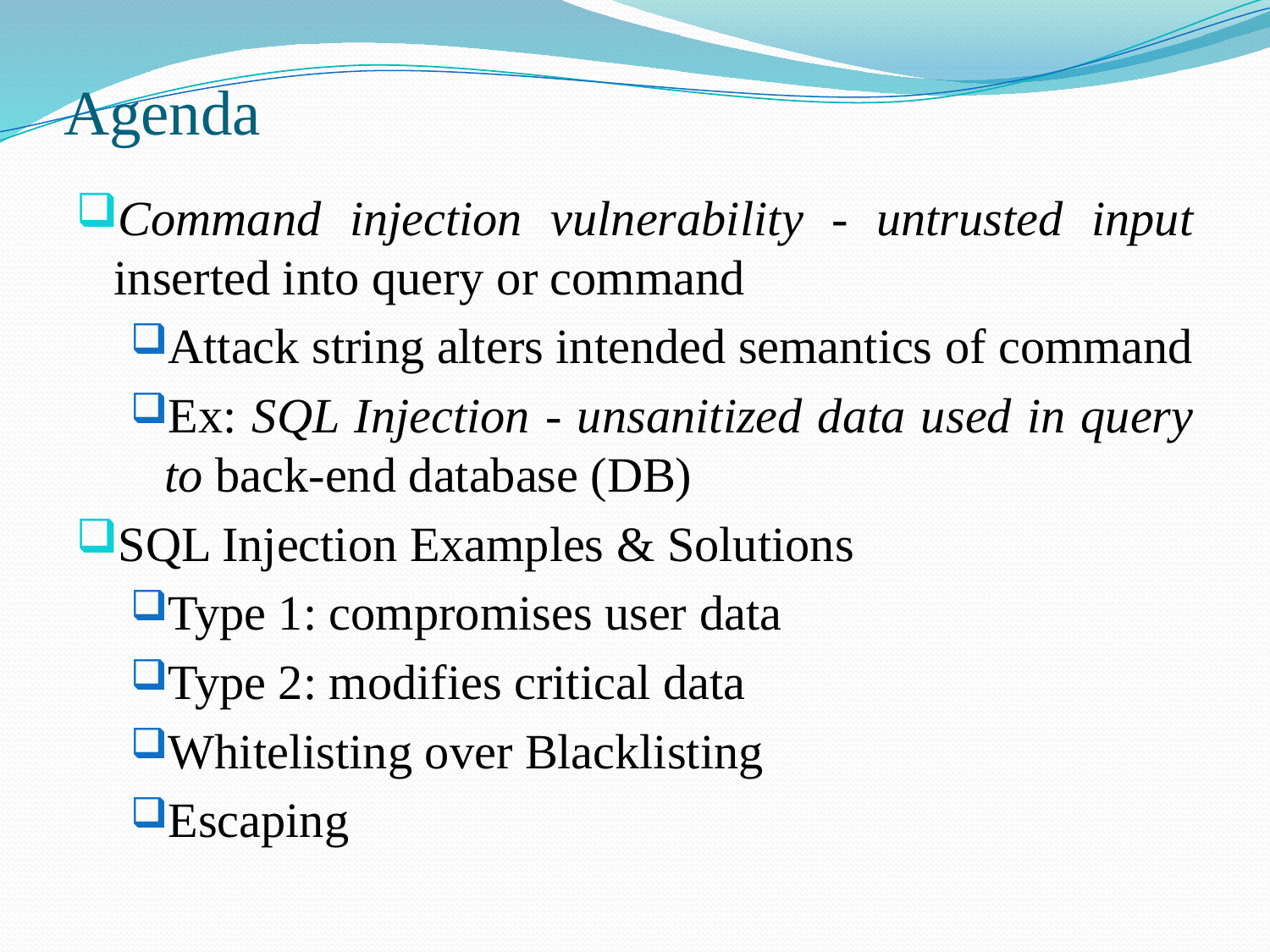

# Agenda
Command injection vulnerability - untrusted input inserted into query or command
Attack string alters intended semantics of command
Ex: SQL Injection - unsanitized data used in query to back-end database (DB)
SQL Injection Examples & Solutions
Type 1: compromises user data
Type 2: modifies critical data
Whitelisting over Blacklisting
Escaping